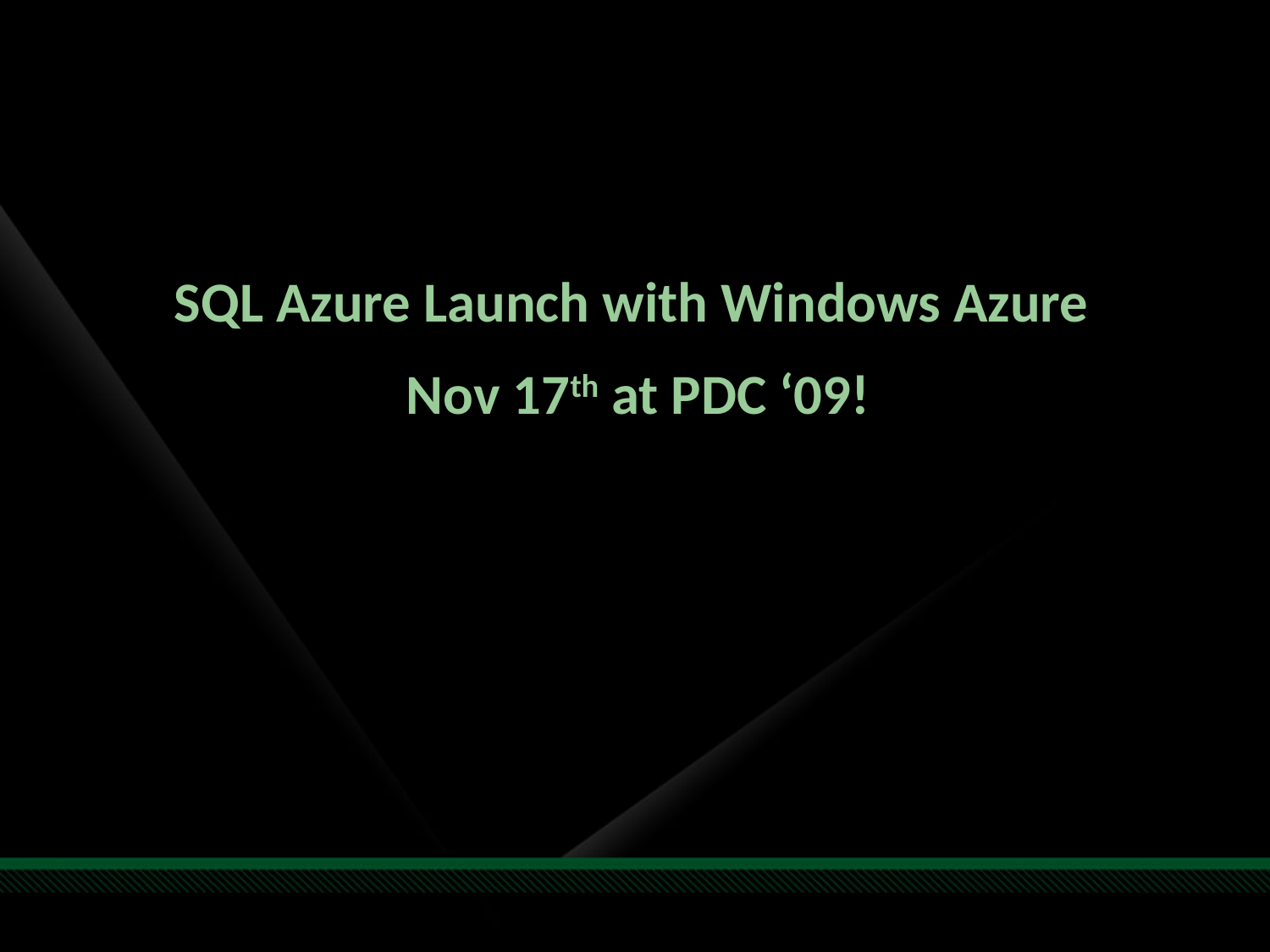

SQL Azure Launch with Windows Azure
Nov 17th at PDC ‘09!